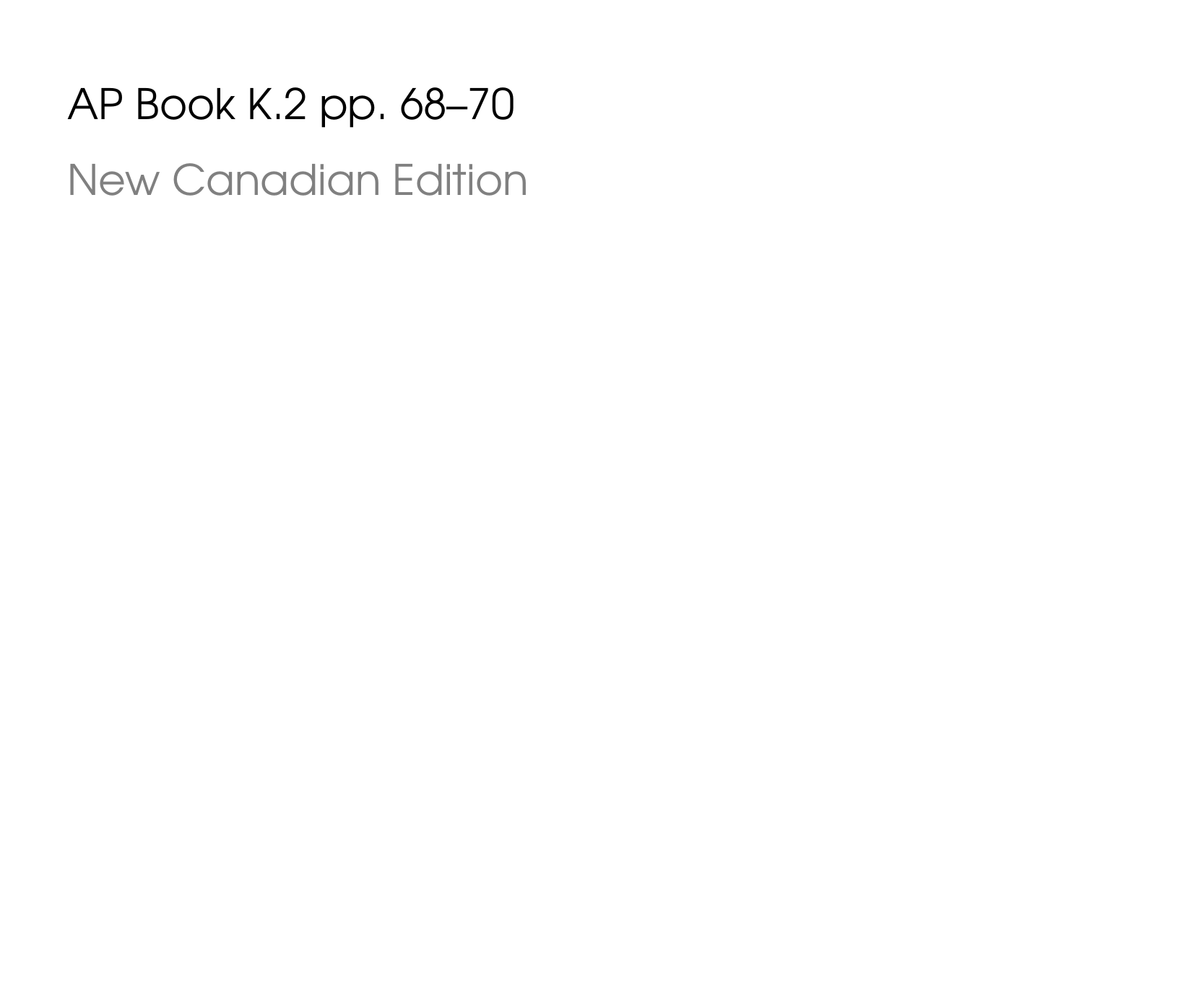

AP Book K.2 pp. 68–70
New Canadian Edition